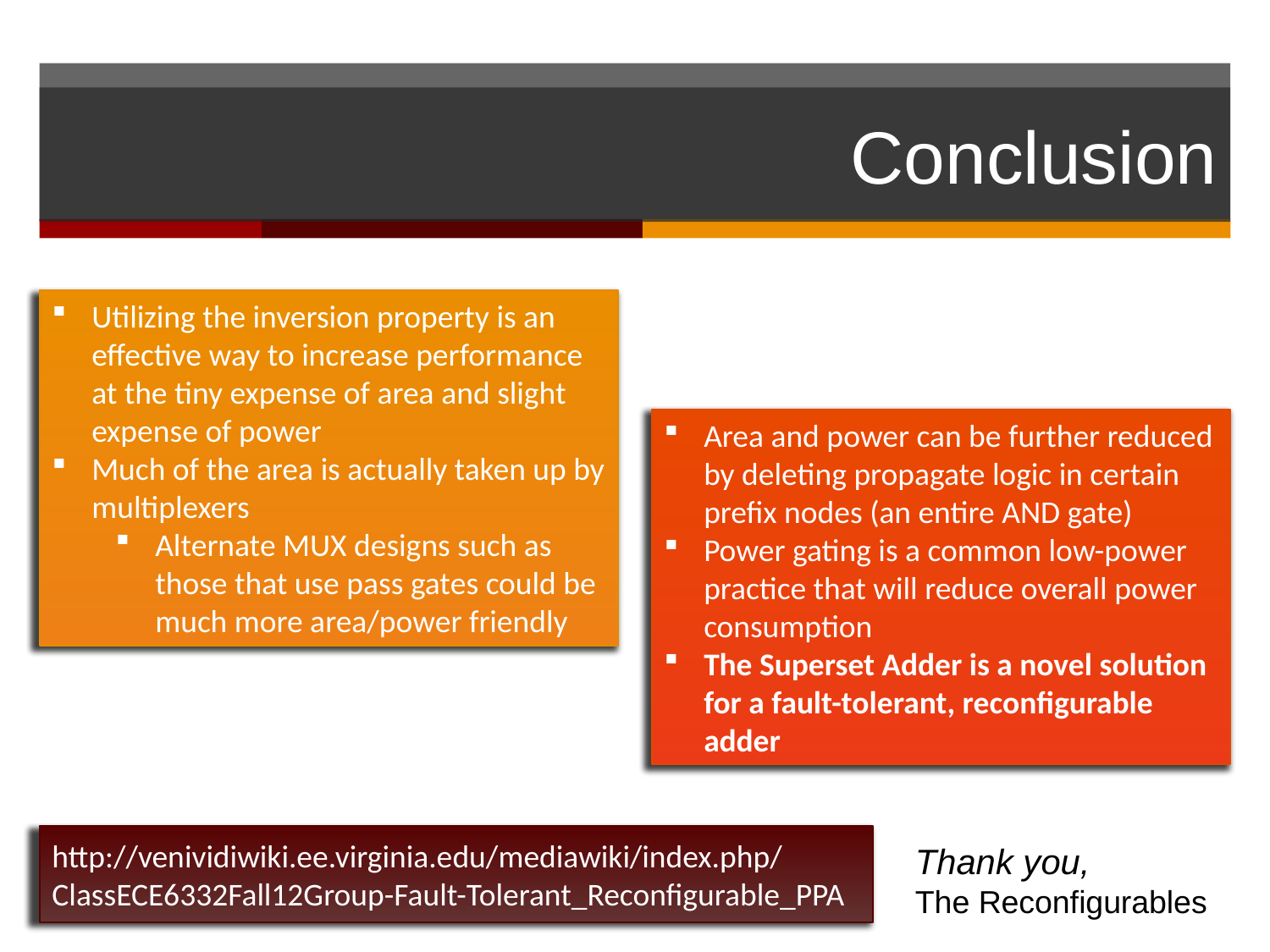

# Conclusion
Utilizing the inversion property is an effective way to increase performance at the tiny expense of area and slight expense of power
Much of the area is actually taken up by multiplexers
Alternate MUX designs such as those that use pass gates could be much more area/power friendly
Area and power can be further reduced by deleting propagate logic in certain prefix nodes (an entire AND gate)
Power gating is a common low-power practice that will reduce overall power consumption
The Superset Adder is a novel solution for a fault-tolerant, reconfigurable adder
http://venividiwiki.ee.virginia.edu/mediawiki/index.php/ClassECE6332Fall12Group-Fault-Tolerant_Reconfigurable_PPA
Thank you,
The Reconfigurables